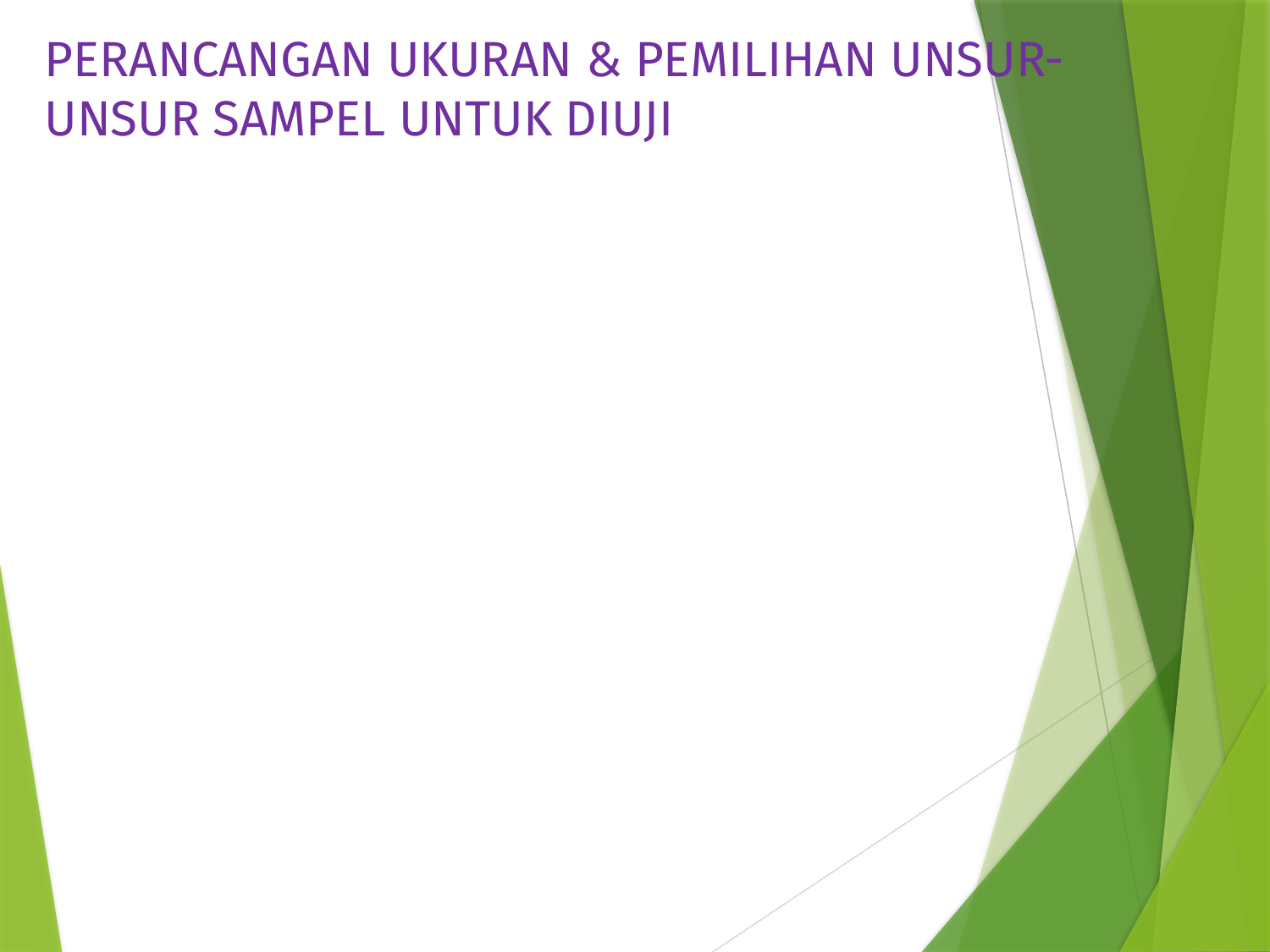

# PERANCANGAN UKURAN & PEMILIHAN UNSUR-UNSUR SAMPEL UNTUK DIUJI